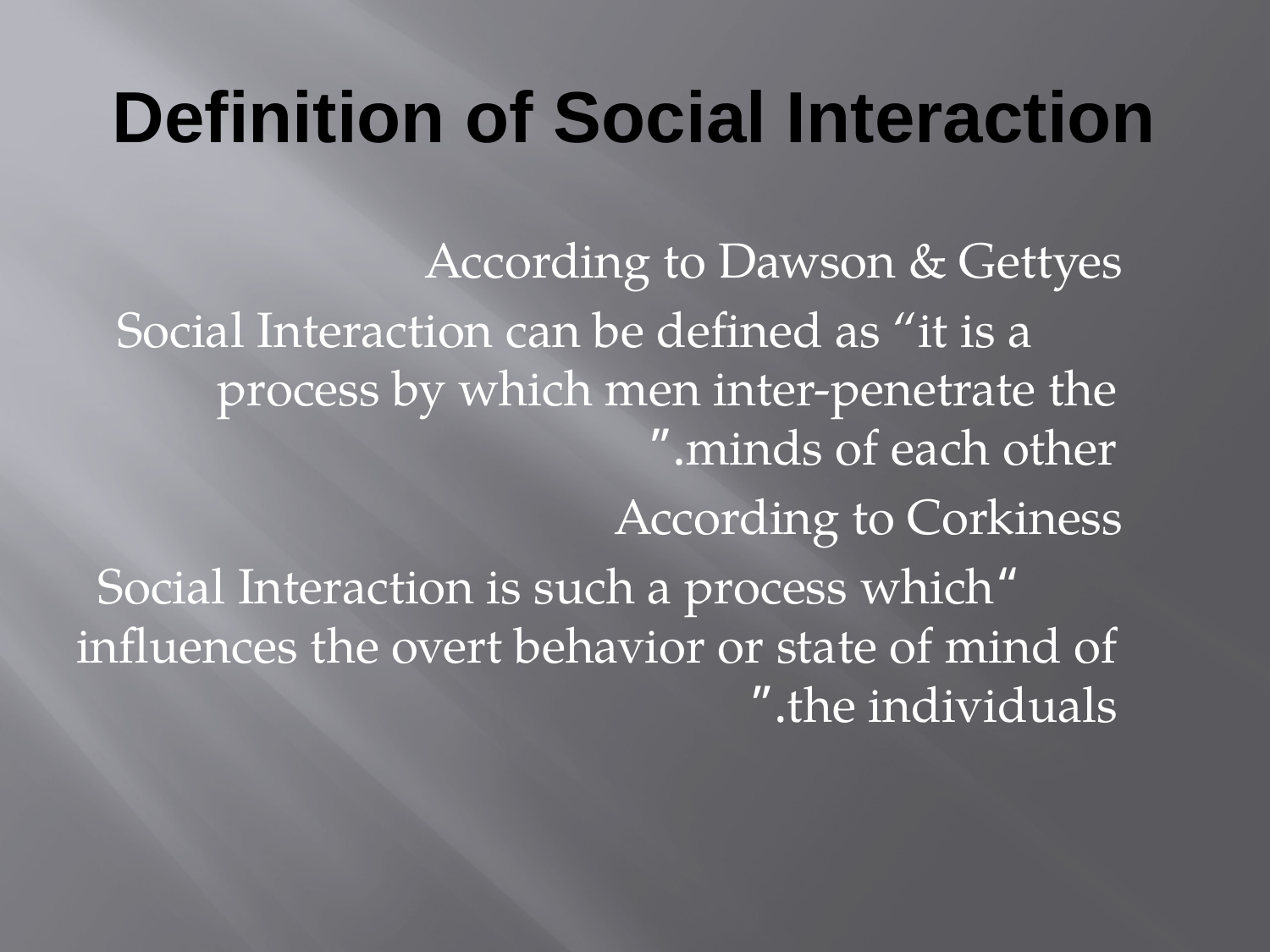

# Definition of Social Interaction
    According to Dawson & Gettyes
           Social Interaction can be defined as “it is a process by which men inter-penetrate the minds of each other.”
    According to Corkiness
            “Social Interaction is such a process which influences the overt behavior or state of mind of the individuals.”